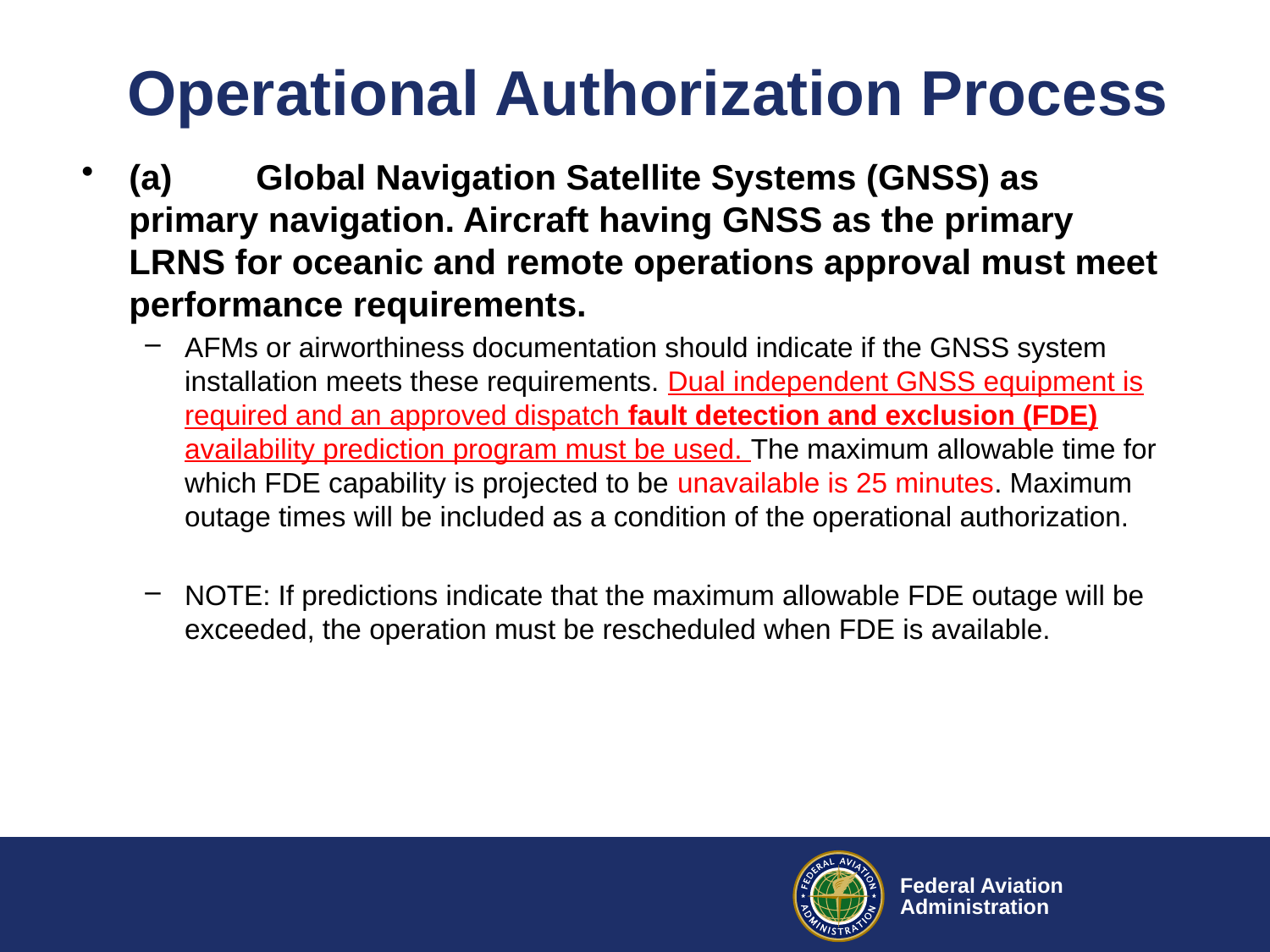

# Operational Authorization Process
(a) 	Global Navigation Satellite Systems (GNSS) as primary navigation. Aircraft having GNSS as the primary LRNS for oceanic and remote operations approval must meet performance requirements.
AFMs or airworthiness documentation should indicate if the GNSS system installation meets these requirements. Dual independent GNSS equipment is required and an approved dispatch fault detection and exclusion (FDE) availability prediction program must be used. The maximum allowable time for which FDE capability is projected to be unavailable is 25 minutes. Maximum outage times will be included as a condition of the operational authorization.

NOTE: If predictions indicate that the maximum allowable FDE outage will be exceeded, the operation must be rescheduled when FDE is available.